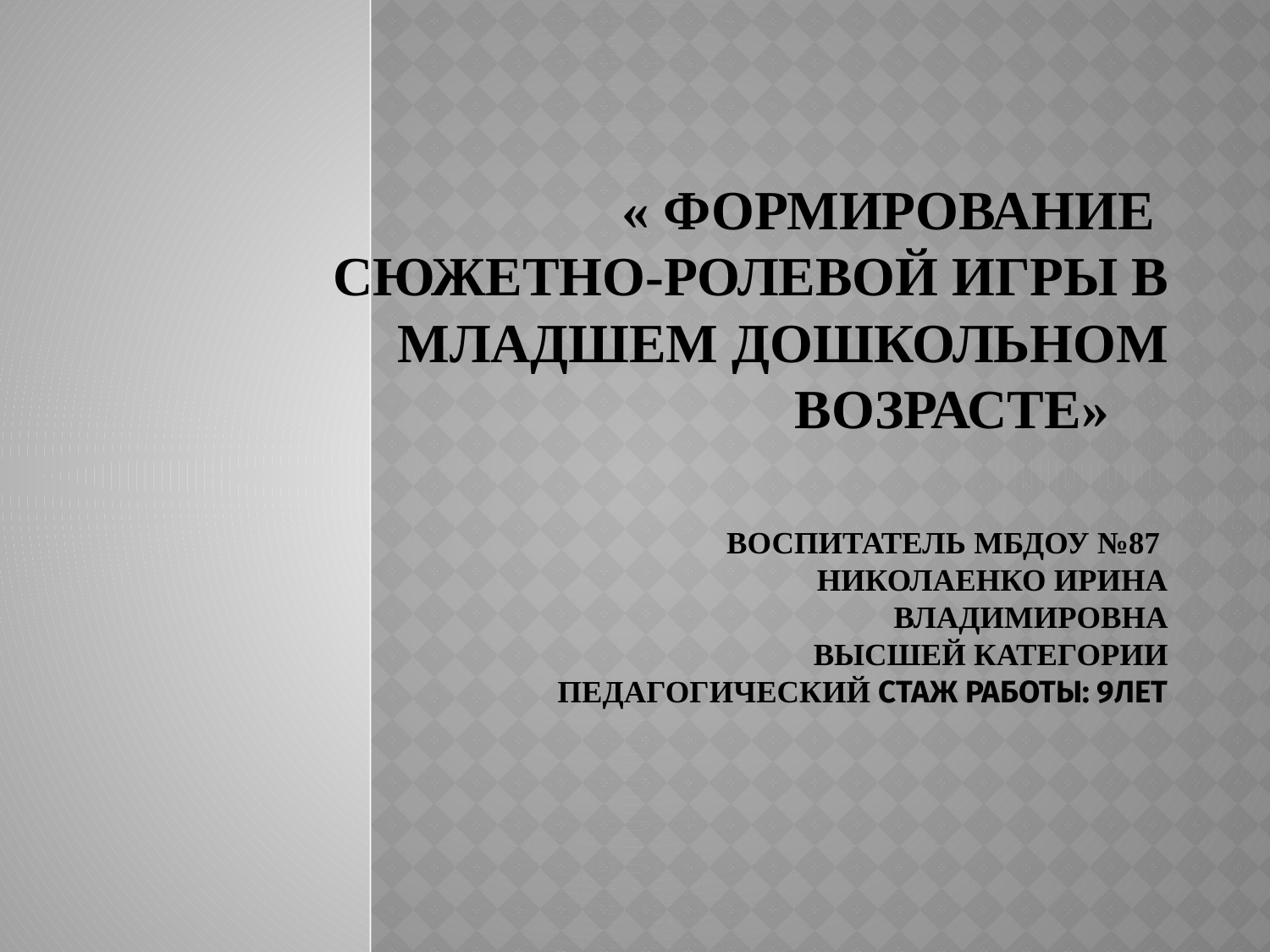

# « Формирование сюжетно-ролевой игры в младшем дошкольном возрасте» Воспитатель МБДОУ №87 Николаенко Ирина Владимировна Высшей категории Педагогический стаж работы: 9лет